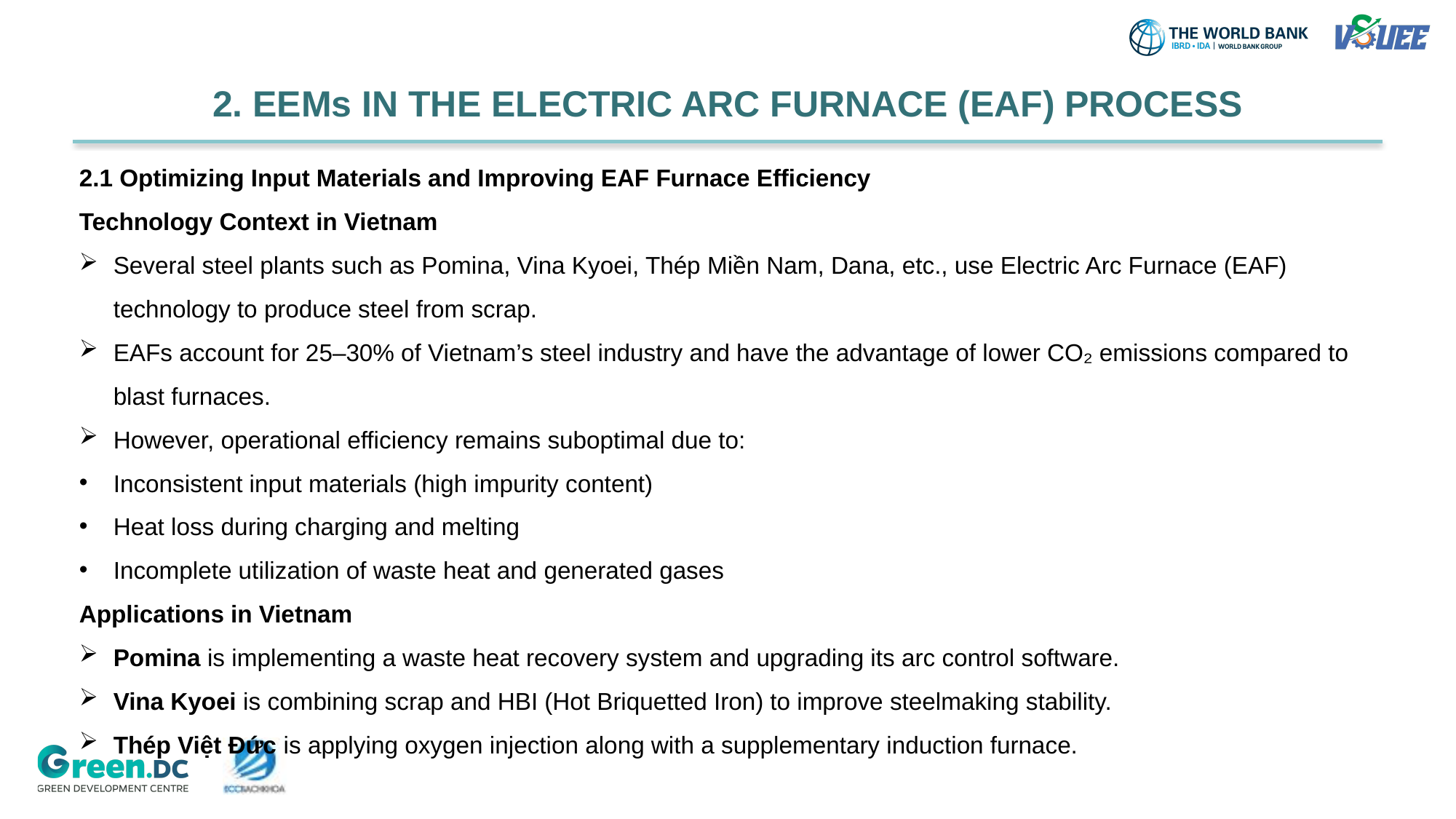

2. EEMs IN THE ELECTRIC ARC FURNACE (EAF) PROCESS
2.1 Optimizing Input Materials and Improving EAF Furnace Efficiency
Technology Context in Vietnam
Several steel plants such as Pomina, Vina Kyoei, Thép Miền Nam, Dana, etc., use Electric Arc Furnace (EAF) technology to produce steel from scrap.
EAFs account for 25–30% of Vietnam’s steel industry and have the advantage of lower CO₂ emissions compared to blast furnaces.
However, operational efficiency remains suboptimal due to:
Inconsistent input materials (high impurity content)
Heat loss during charging and melting
Incomplete utilization of waste heat and generated gases
Applications in Vietnam
Pomina is implementing a waste heat recovery system and upgrading its arc control software.
Vina Kyoei is combining scrap and HBI (Hot Briquetted Iron) to improve steelmaking stability.
Thép Việt Đức is applying oxygen injection along with a supplementary induction furnace.